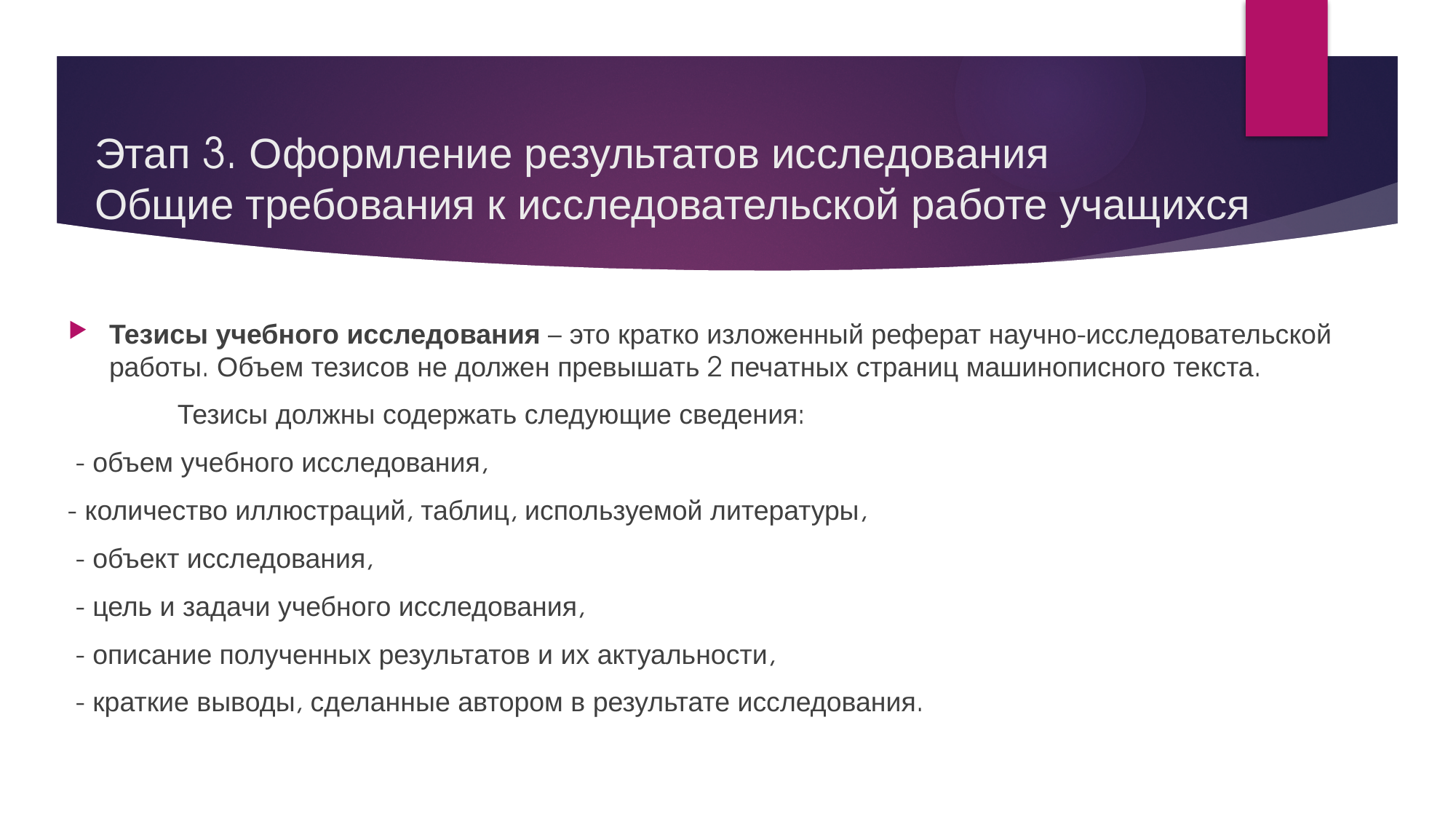

# Этап 3. Оформление результатов исследования Общие требования к исследовательской работе учащихся
Тезисы учебного исследования – это кратко изложенный реферат научно-исследовательской работы. Объем тезисов не должен превышать 2 печатных страниц машинописного текста.
	Тезисы должны содержать следующие сведения:
 - объем учебного исследования,
- количество иллюстраций, таблиц, используемой литературы,
 - объект исследования,
 - цель и задачи учебного исследования,
 - описание полученных результатов и их актуальности,
 - краткие выводы, сделанные автором в результате исследования.